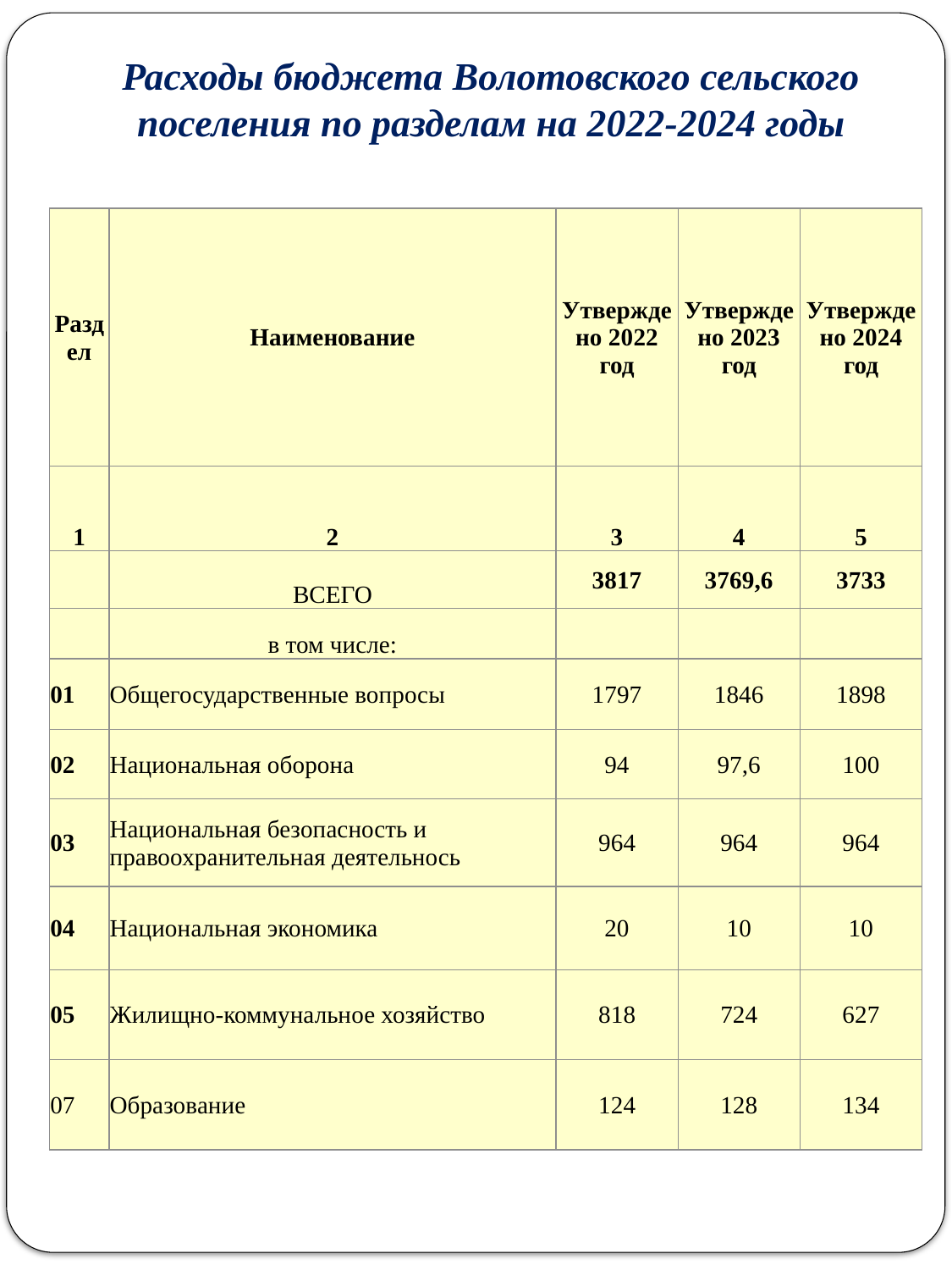

Расходы бюджета Волотовского сельского поселения по разделам на 2022-2024 годы
(тыс. рублей)
| Раздел | Наименование | Утверждено 2022 год | Утверждено 2023 год | Утверждено 2024 год |
| --- | --- | --- | --- | --- |
| 1 | 2 | 3 | 4 | 5 |
|  | ВСЕГО | 3817 | 3769,6 | 3733 |
|  | в том числе: |  |  |  |
| 01 | Общегосударственные вопросы | 1797 | 1846 | 1898 |
| 02 | Национальная оборона | 94 | 97,6 | 100 |
| 03 | Национальная безопасность и правоохранительная деятельнось | 964 | 964 | 964 |
| 04 | Национальная экономика | 20 | 10 | 10 |
| 05 | Жилищно-коммунальное хозяйство | 818 | 724 | 627 |
| 07 | Образование | 124 | 128 | 134 |